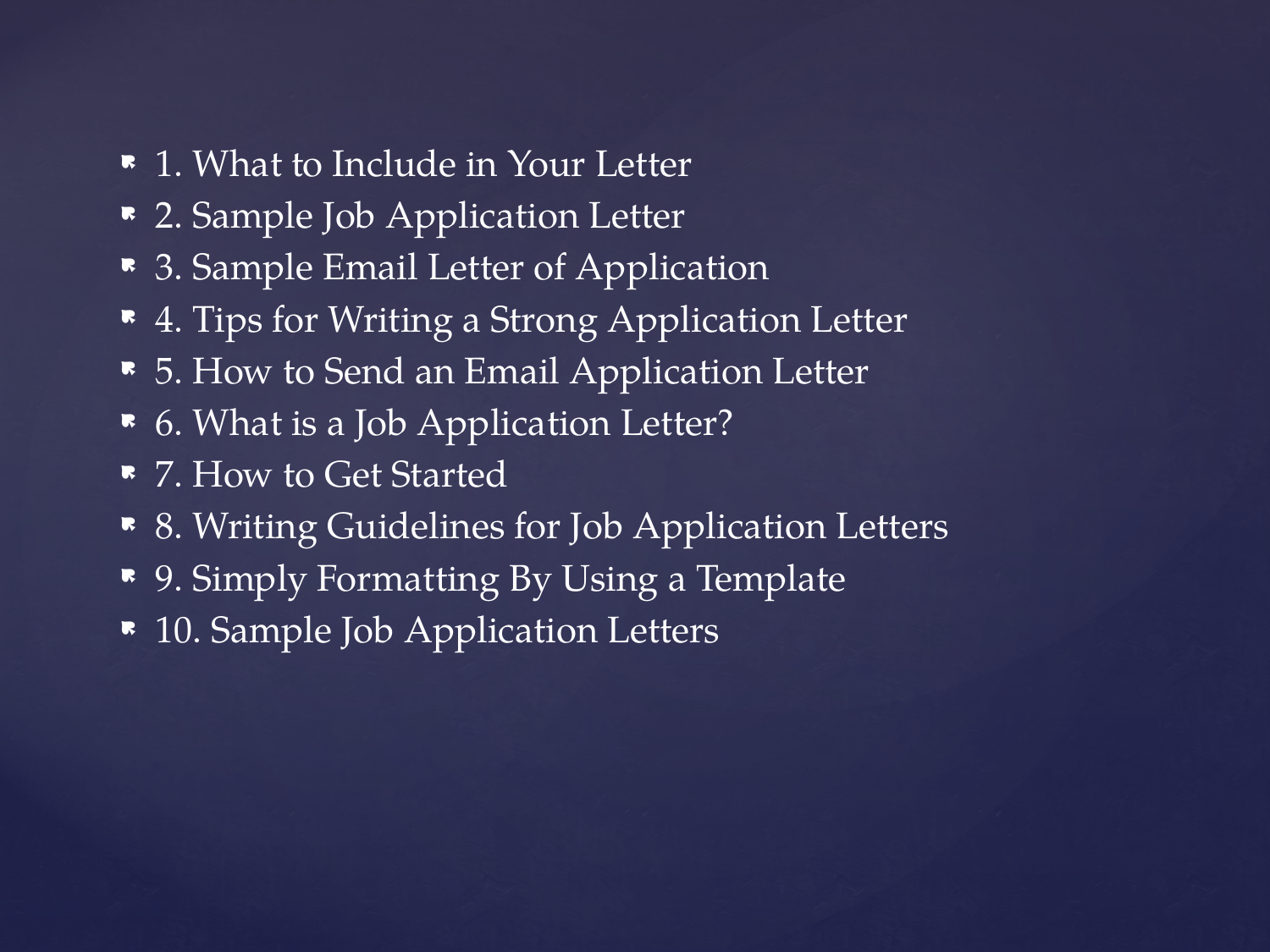

1. What to Include in Your Letter
2. Sample Job Application Letter
3. Sample Email Letter of Application
4. Tips for Writing a Strong Application Letter
5. How to Send an Email Application Letter
6. What is a Job Application Letter?
7. How to Get Started
8. Writing Guidelines for Job Application Letters
9. Simply Formatting By Using a Template
10. Sample Job Application Letters

#